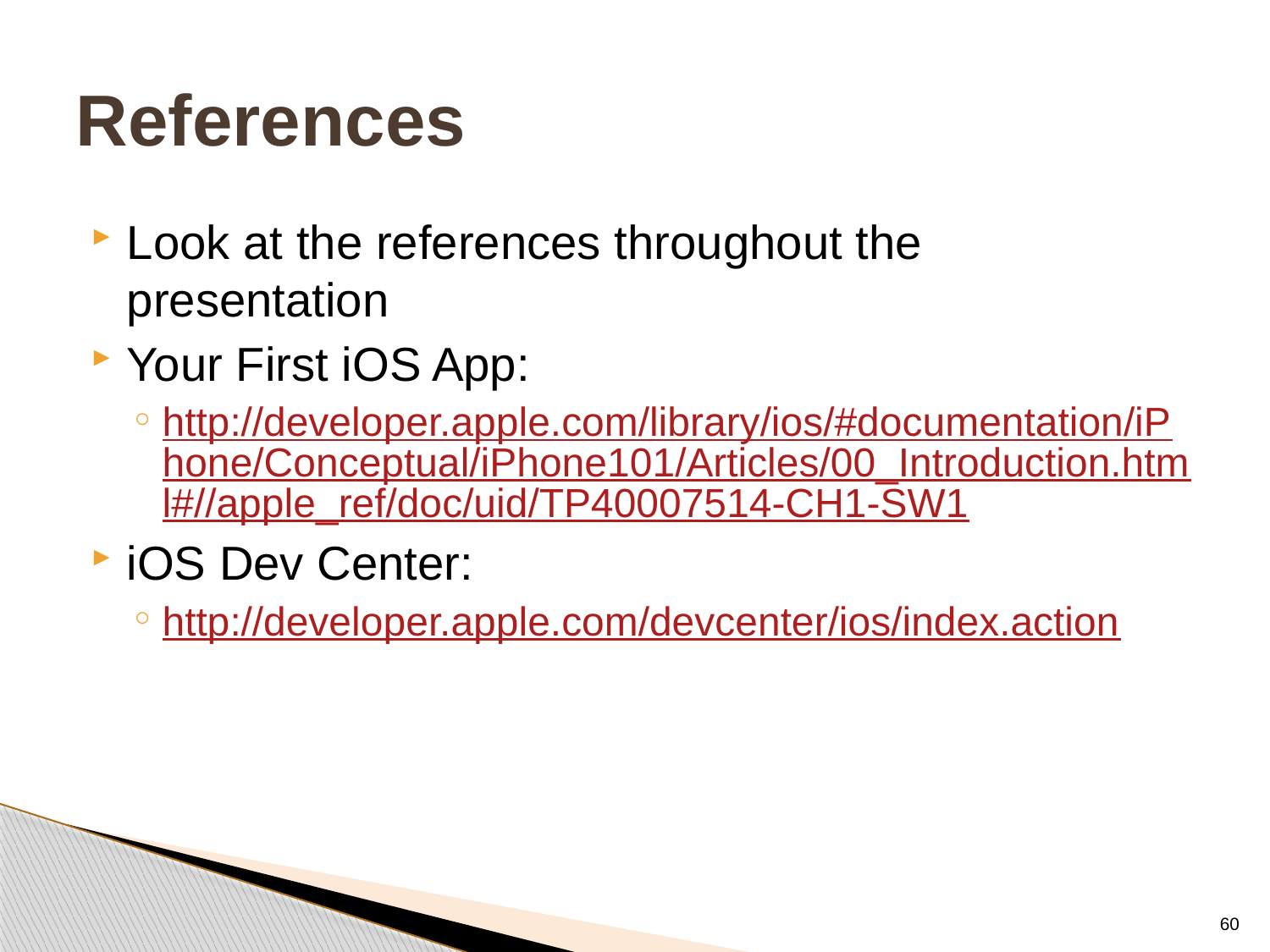

# References
Look at the references throughout the presentation
Your First iOS App:
http://developer.apple.com/library/ios/#documentation/iPhone/Conceptual/iPhone101/Articles/00_Introduction.html#//apple_ref/doc/uid/TP40007514-CH1-SW1
iOS Dev Center:
http://developer.apple.com/devcenter/ios/index.action
60